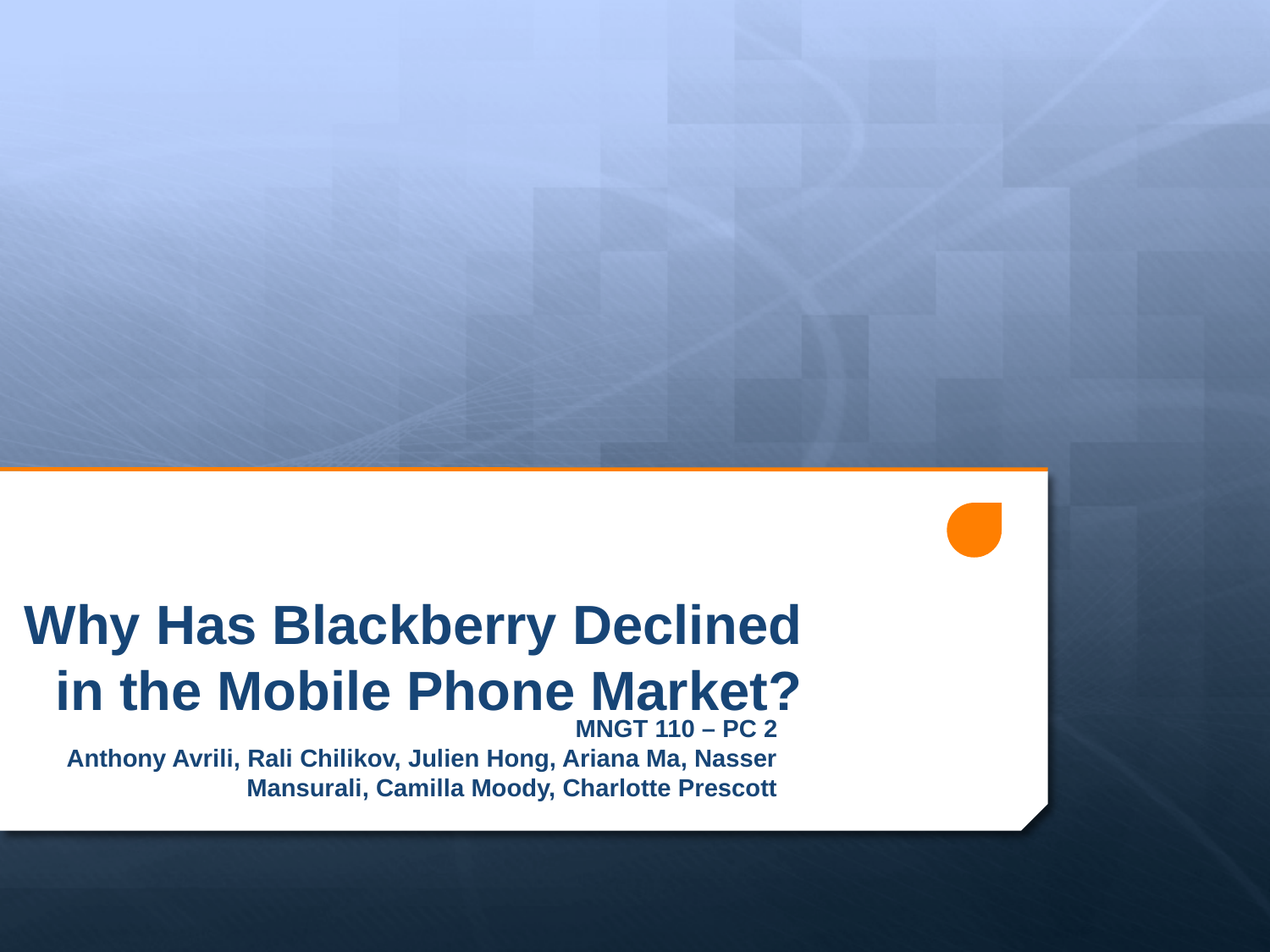

# Why Has Blackberry Declined in the Mobile Phone Market?
MNGT 110 – PC 2
Anthony Avrili, Rali Chilikov, Julien Hong, Ariana Ma, Nasser Mansurali, Camilla Moody, Charlotte Prescott